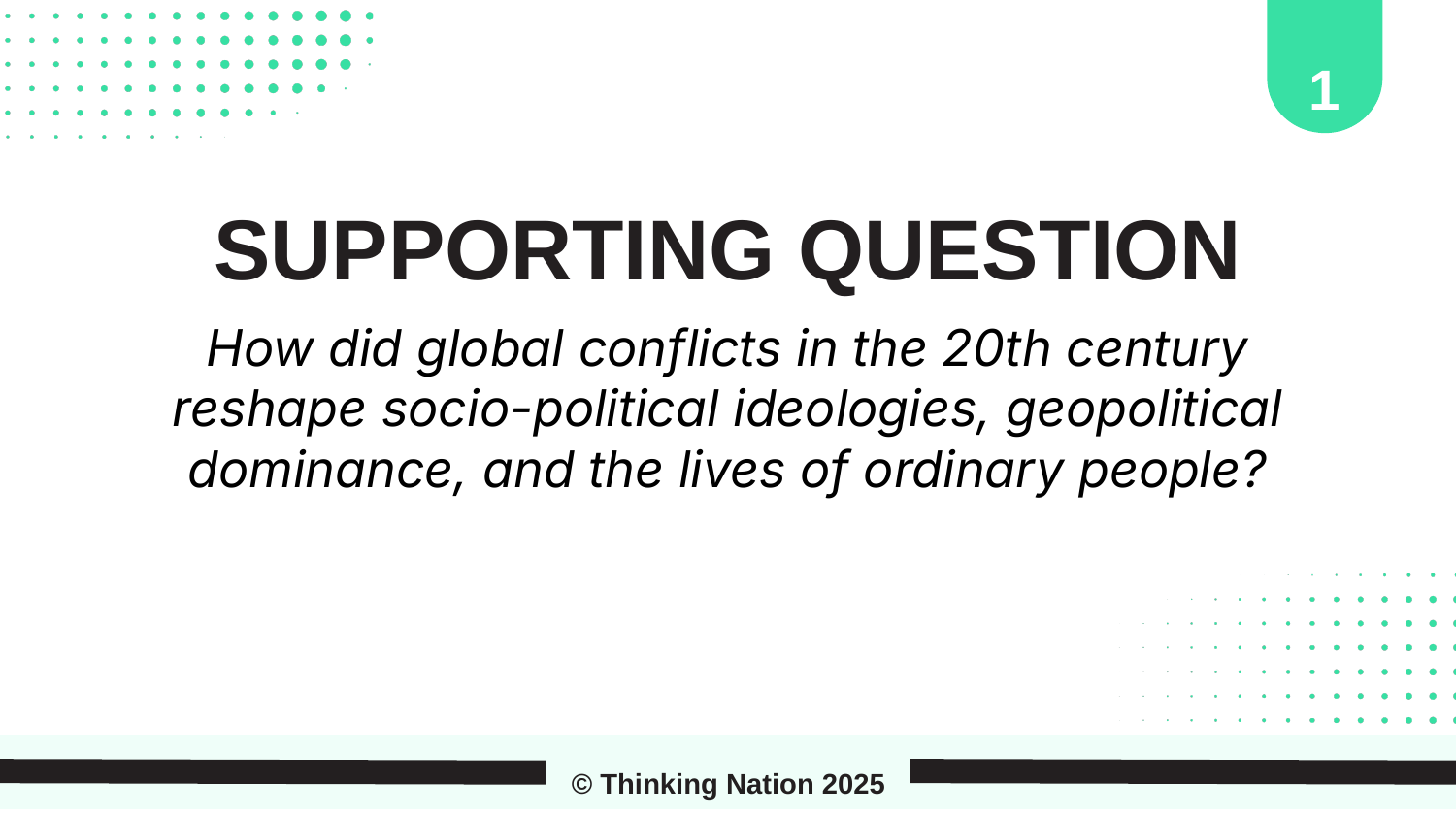

1
SUPPORTING QUESTION
How did global conflicts in the 20th century reshape socio-political ideologies, geopolitical dominance, and the lives of ordinary people?

© Thinking Nation 2025